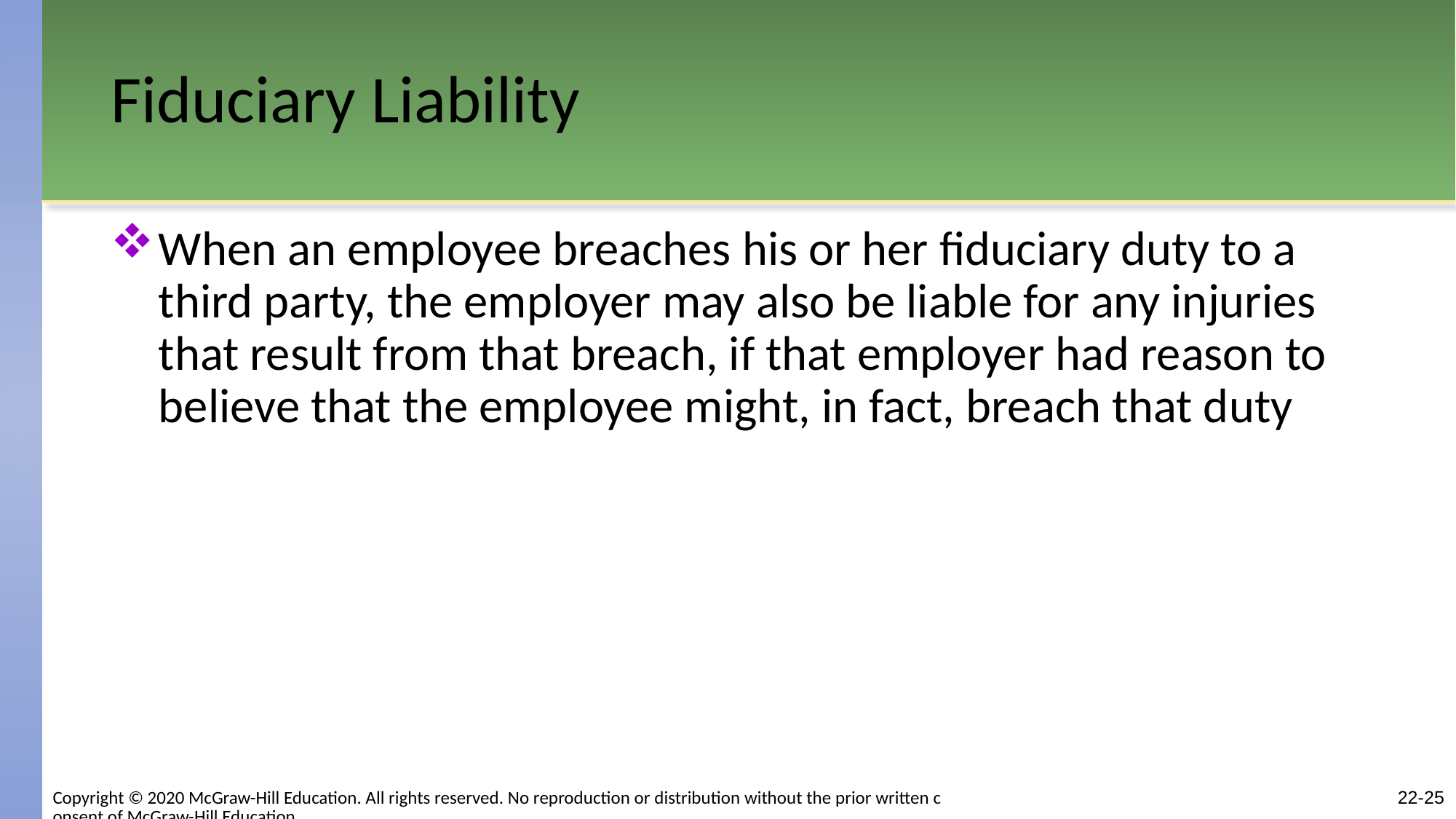

# Fiduciary Liability
When an employee breaches his or her fiduciary duty to a third party, the employer may also be liable for any injuries that result from that breach, if that employer had reason to believe that the employee might, in fact, breach that duty
22-25
Copyright © 2020 McGraw-Hill Education. All rights reserved. No reproduction or distribution without the prior written consent of McGraw-Hill Education.